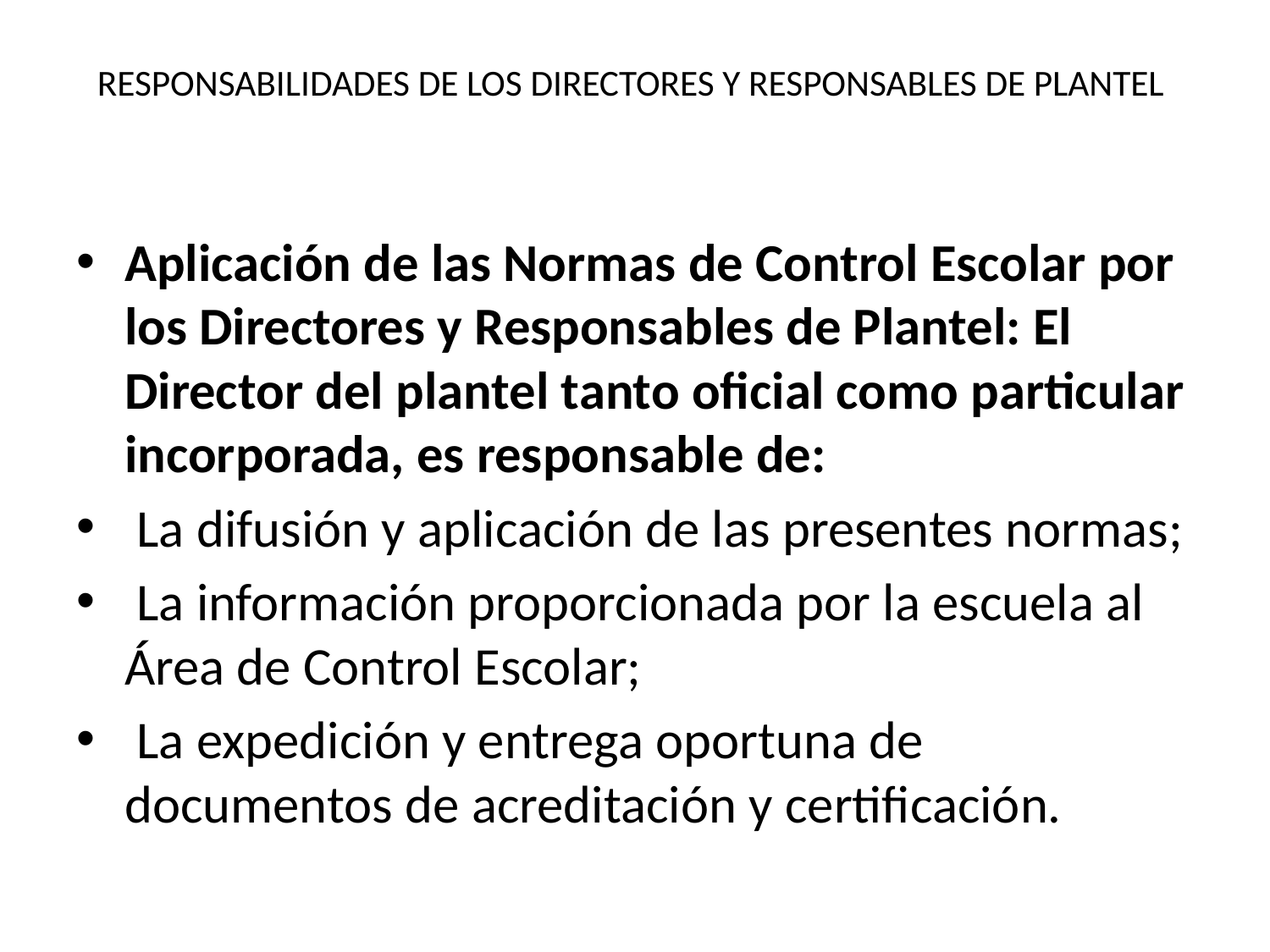

# RESPONSABILIDADES DE LOS DIRECTORES Y RESPONSABLES DE PLANTEL
Aplicación de las Normas de Control Escolar por los Directores y Responsables de Plantel: El Director del plantel tanto oficial como particular incorporada, es responsable de:
 La difusión y aplicación de las presentes normas;
 La información proporcionada por la escuela al Área de Control Escolar;
 La expedición y entrega oportuna de documentos de acreditación y certificación.